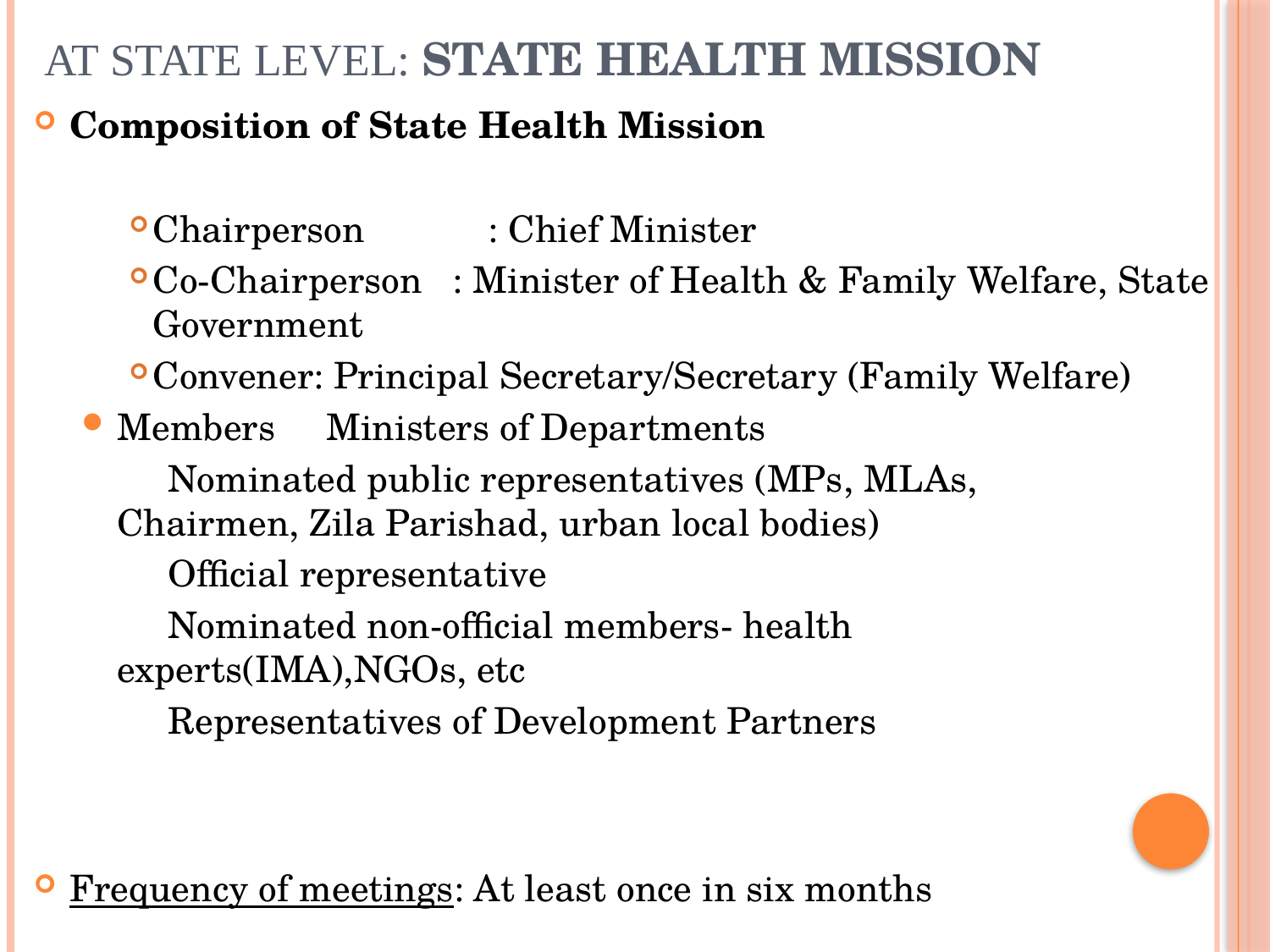

# At State level: State health mission
Composition of State Health Mission

Chairperson	   : Chief Minister
Co-Chairperson   : Minister of Health & Family Welfare, State 			Government
Convener: Principal Secretary/Secretary (Family Welfare)
Members     Ministers of Departments
			     Nominated public representatives (MPs, MLAs, 		     Chairmen, Zila Parishad, urban local bodies)
			     Official representative
			     Nominated non-official members- health 				experts(IMA),NGOs, etc
			     Representatives of Development Partners

Frequency of meetings: At least once in six months